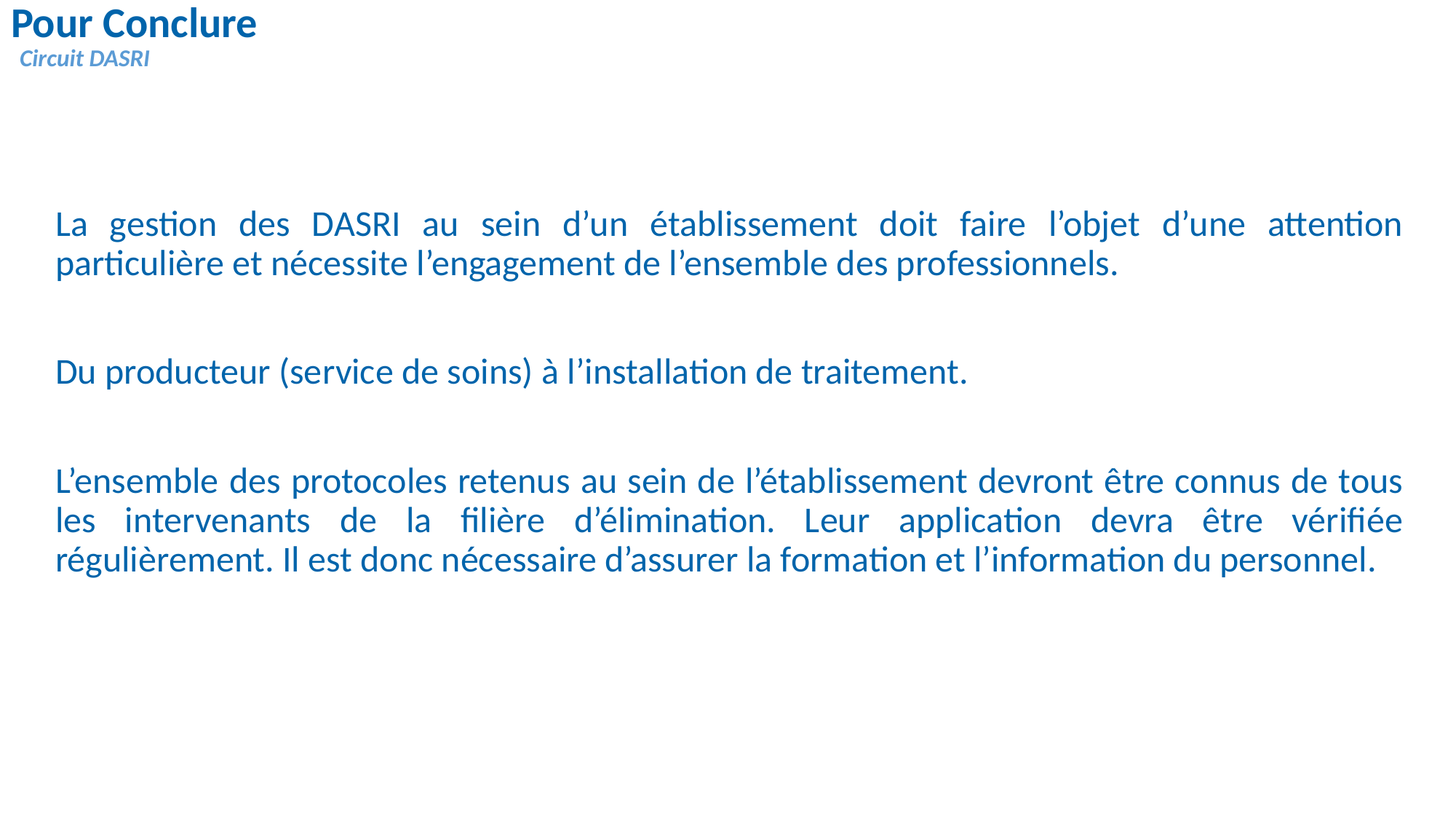

Pour Conclure
Circuit DASRI
La gestion des DASRI au sein d’un établissement doit faire l’objet d’une attention particulière et nécessite l’engagement de l’ensemble des professionnels.

Du producteur (service de soins) à l’installation de traitement.

L’ensemble des protocoles retenus au sein de l’établissement devront être connus de tous les intervenants de la filière d’élimination. Leur application devra être vérifiée régulièrement. Il est donc nécessaire d’assurer la formation et l’information du personnel.